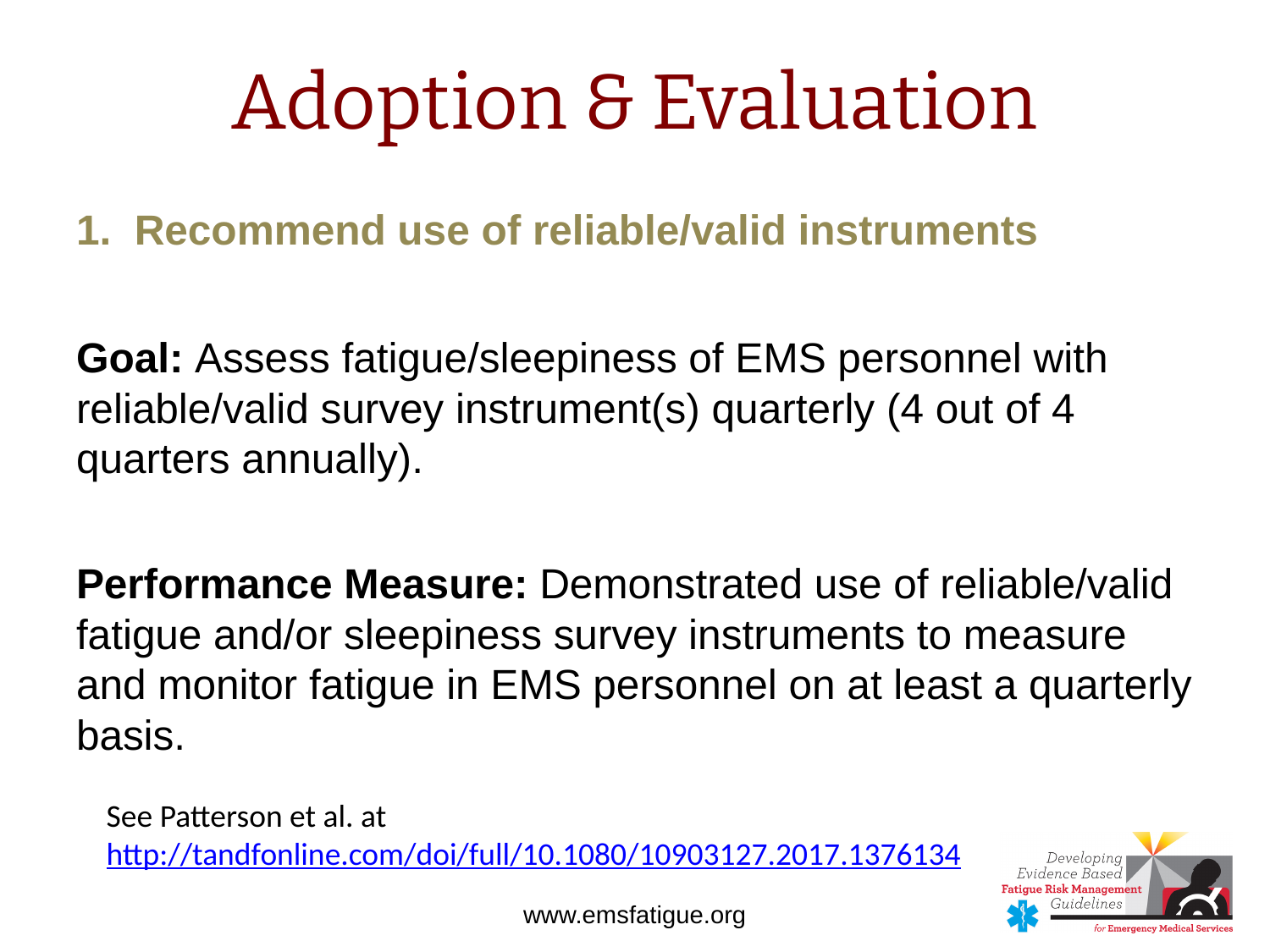

# Adoption & Evaluation
1.  Recommend use of reliable/valid instruments

Goal: Assess fatigue/sleepiness of EMS personnel with reliable/valid survey instrument(s) quarterly (4 out of 4 quarters annually).

Performance Measure: Demonstrated use of reliable/valid fatigue and/or sleepiness survey instruments to measure and monitor fatigue in EMS personnel on at least a quarterly basis.
See Patterson et al. at http://tandfonline.com/doi/full/10.1080/10903127.2017.1376134